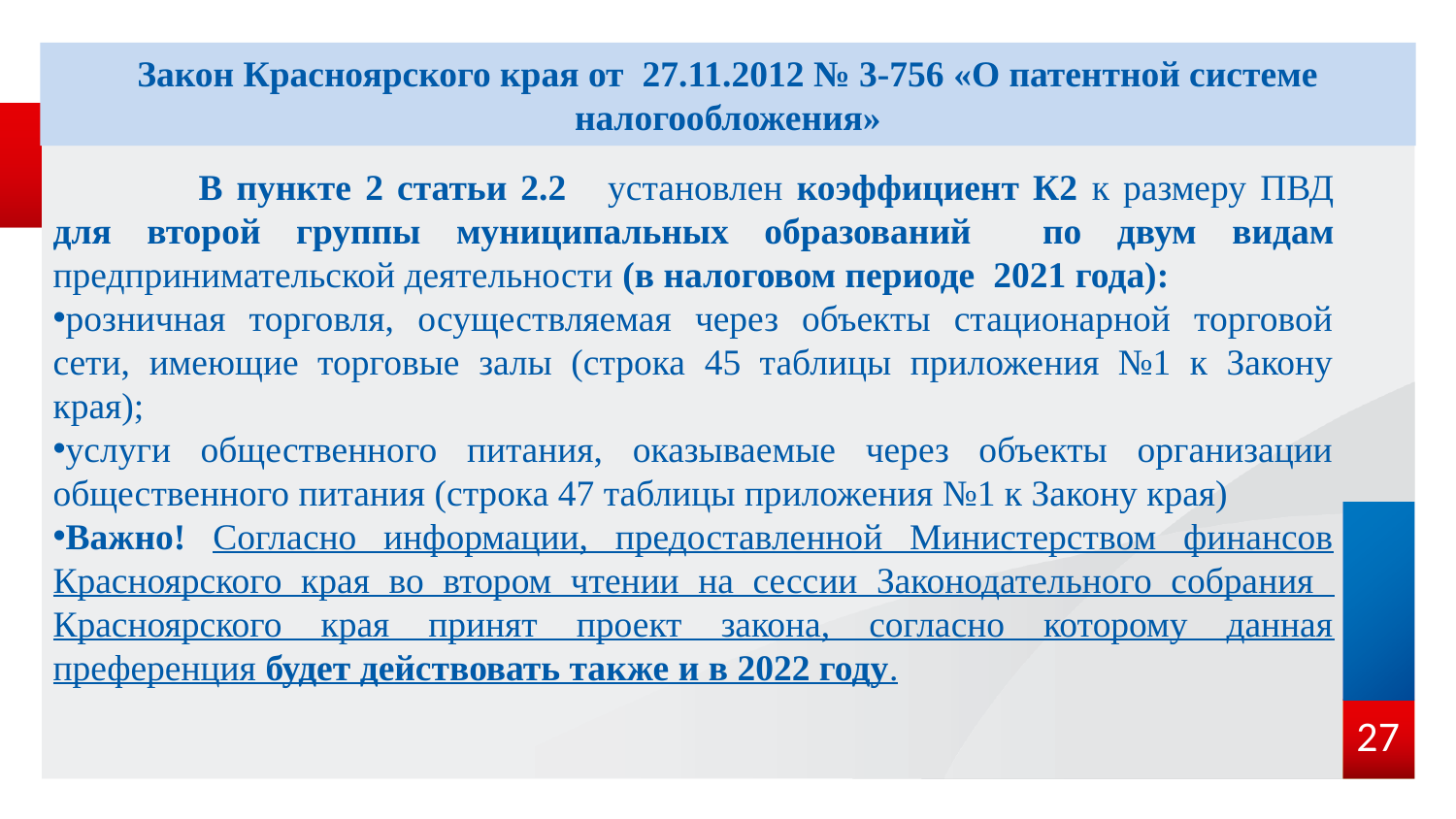

# Закон Красноярского края от  27.11.2012 № 3-756 «О патентной системе налогообложения»
	В пункте 2 статьи 2.2   установлен коэффициент К2 к размеру ПВД для второй группы муниципальных образований  по двум видам предпринимательской деятельности (в налоговом периоде  2021 года):
розничная торговля, осуществляемая через объекты стационарной торговой сети, имеющие торговые залы (строка 45 таблицы приложения №1 к Закону края);
услуги общественного питания, оказываемые через объекты организации общественного питания (строка 47 таблицы приложения №1 к Закону края)
Важно! Согласно информации, предоставленной Министерством финансов Красноярского края во втором чтении на сессии Законодательного собрания  Красноярского края принят проект закона, согласно которому данная преференция будет действовать также и в 2022 году.

27